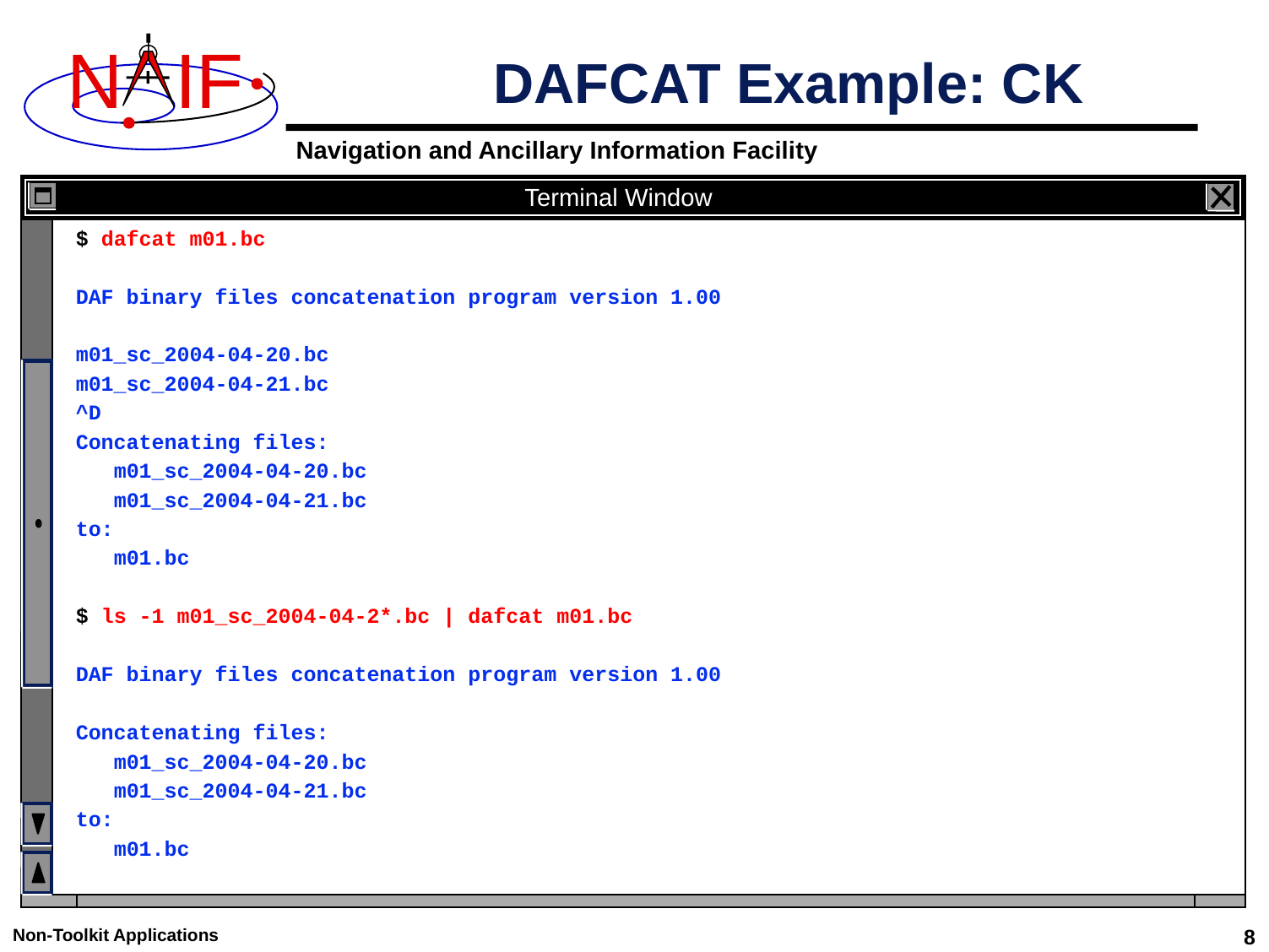

# DAFCAT Example: CK

Terminal Window

$ dafcat m01.bc

DAF binary files concatenation program version 1.00

m01_sc_2004-04-20.bc
m01_sc_2004-04-21.bc
^D
Concatenating files:
   m01_sc_2004-04-20.bc
   m01_sc_2004-04-21.bc
to:
   m01.bc

$ ls -1 m01_sc_2004-04-2*.bc | dafcat m01.bc

DAF binary files concatenation program version 1.00

Concatenating files:
   m01_sc_2004-04-20.bc
   m01_sc_2004-04-21.bc
to:
   m01.bc
Non-Toolkit Applications
8